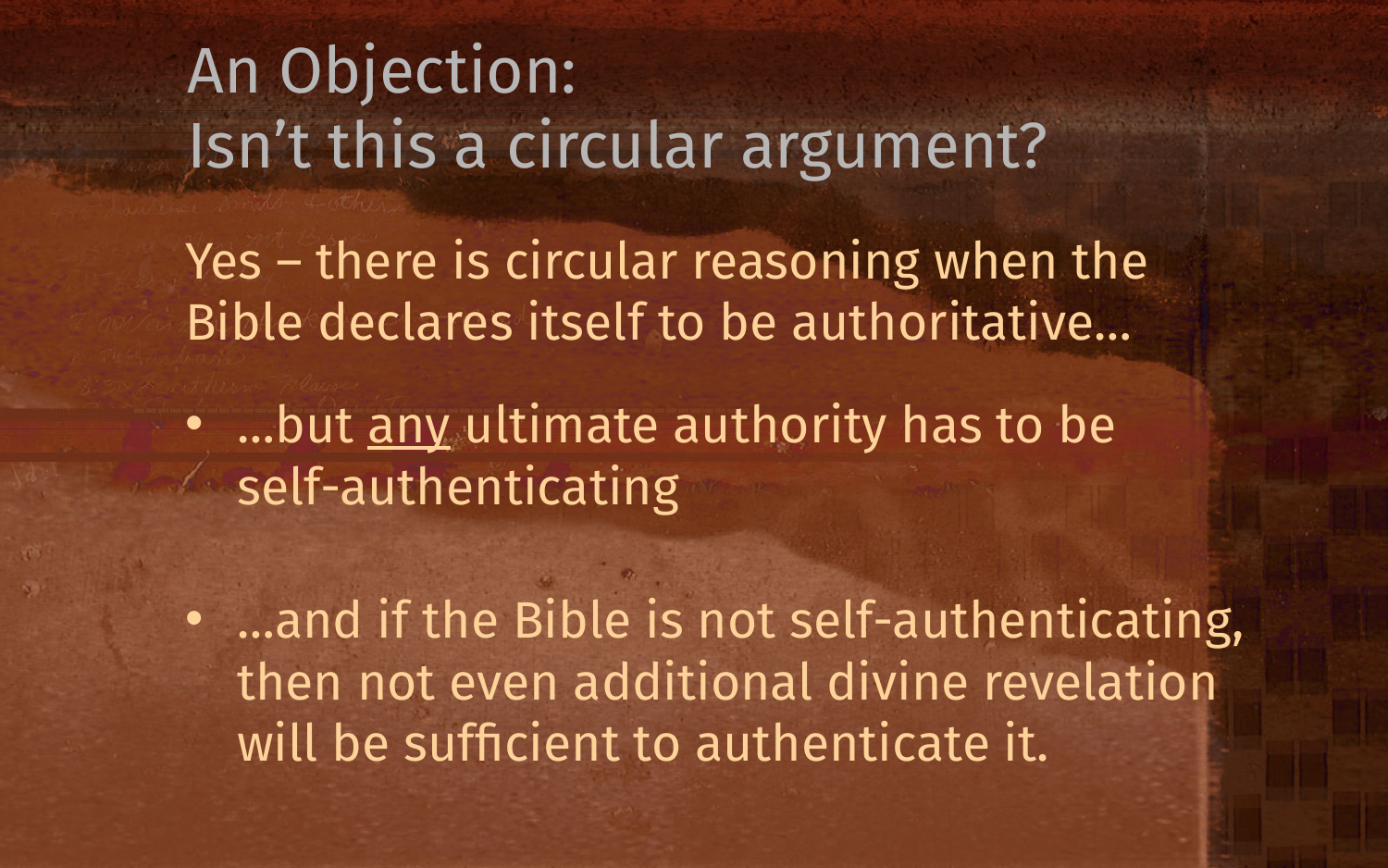

An Objection:
Isn’t this a circular argument?
Yes – there is circular reasoning when the Bible declares itself to be authoritative…
…but any ultimate authority has to be
self-authenticating
…and if the Bible is not self-authenticating, then not even additional divine revelation will be sufficient to authenticate it.